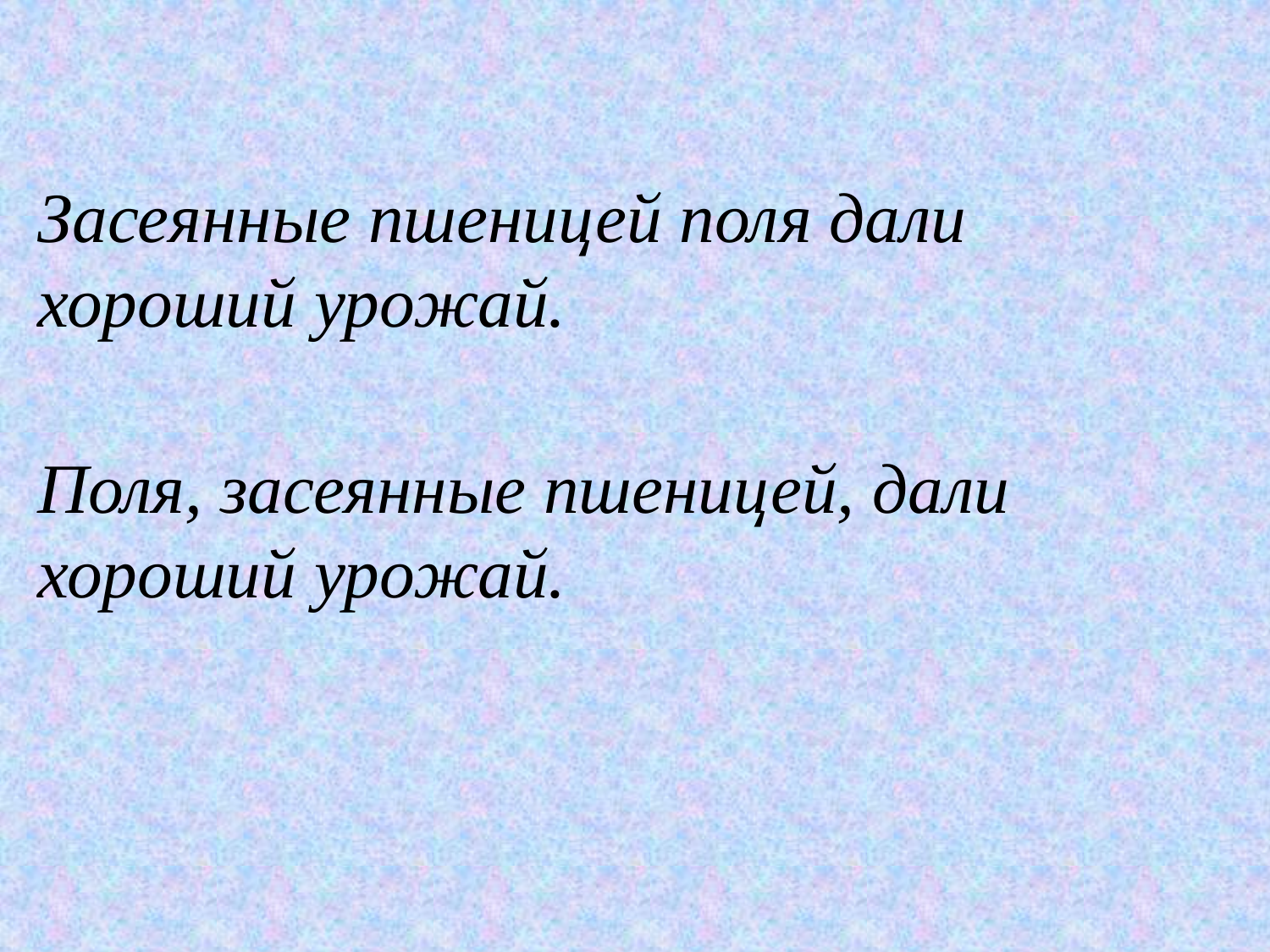

Засеянные пшеницей поля дали хороший урожай.

Поля, засеянные пшеницей, дали хороший урожай.